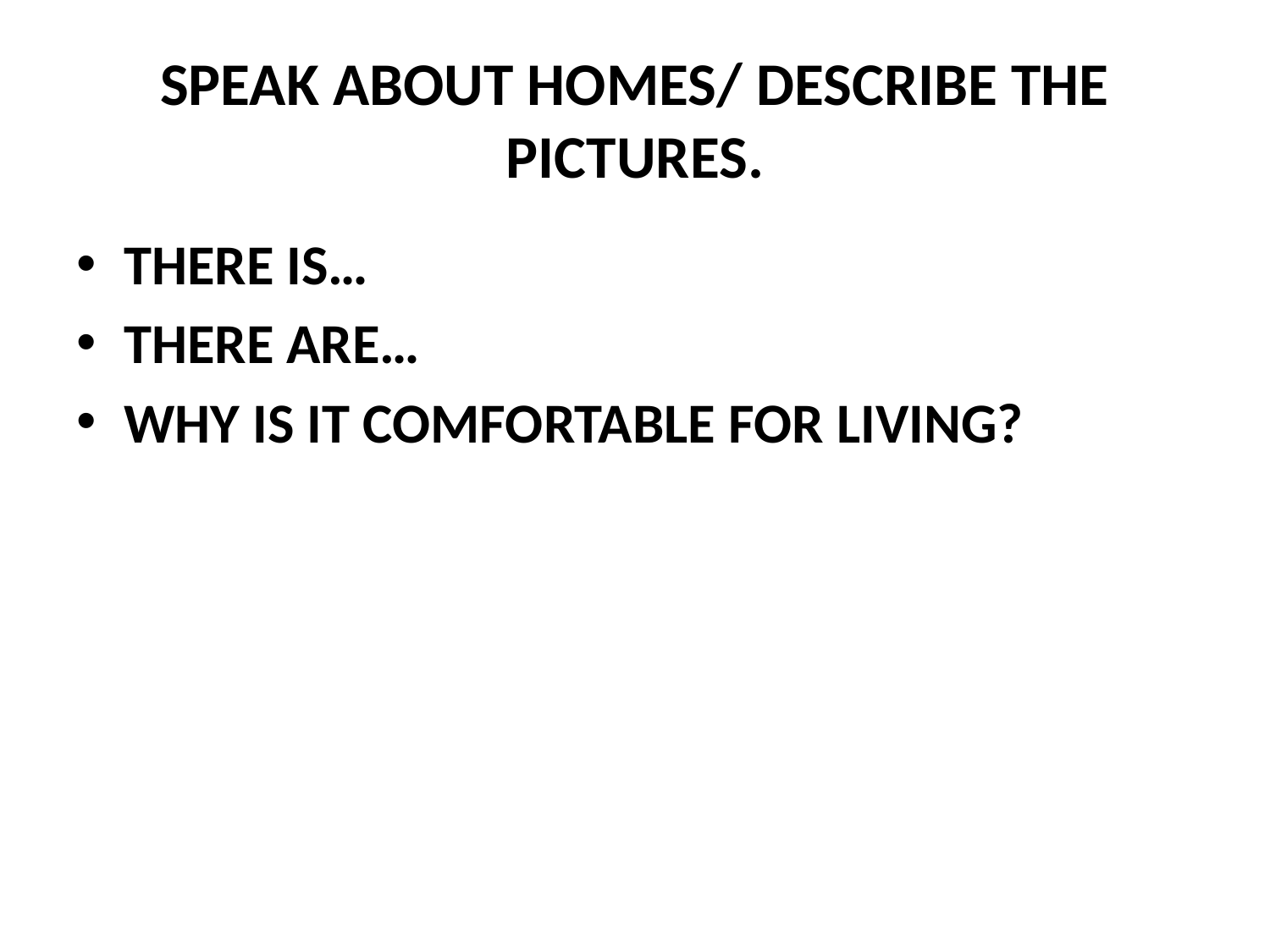

# SPEAK ABOUT HOMES/ DESCRIBE THE PICTURES.
THERE IS…
THERE ARE…
WHY IS IT COMFORTABLE FOR LIVING?